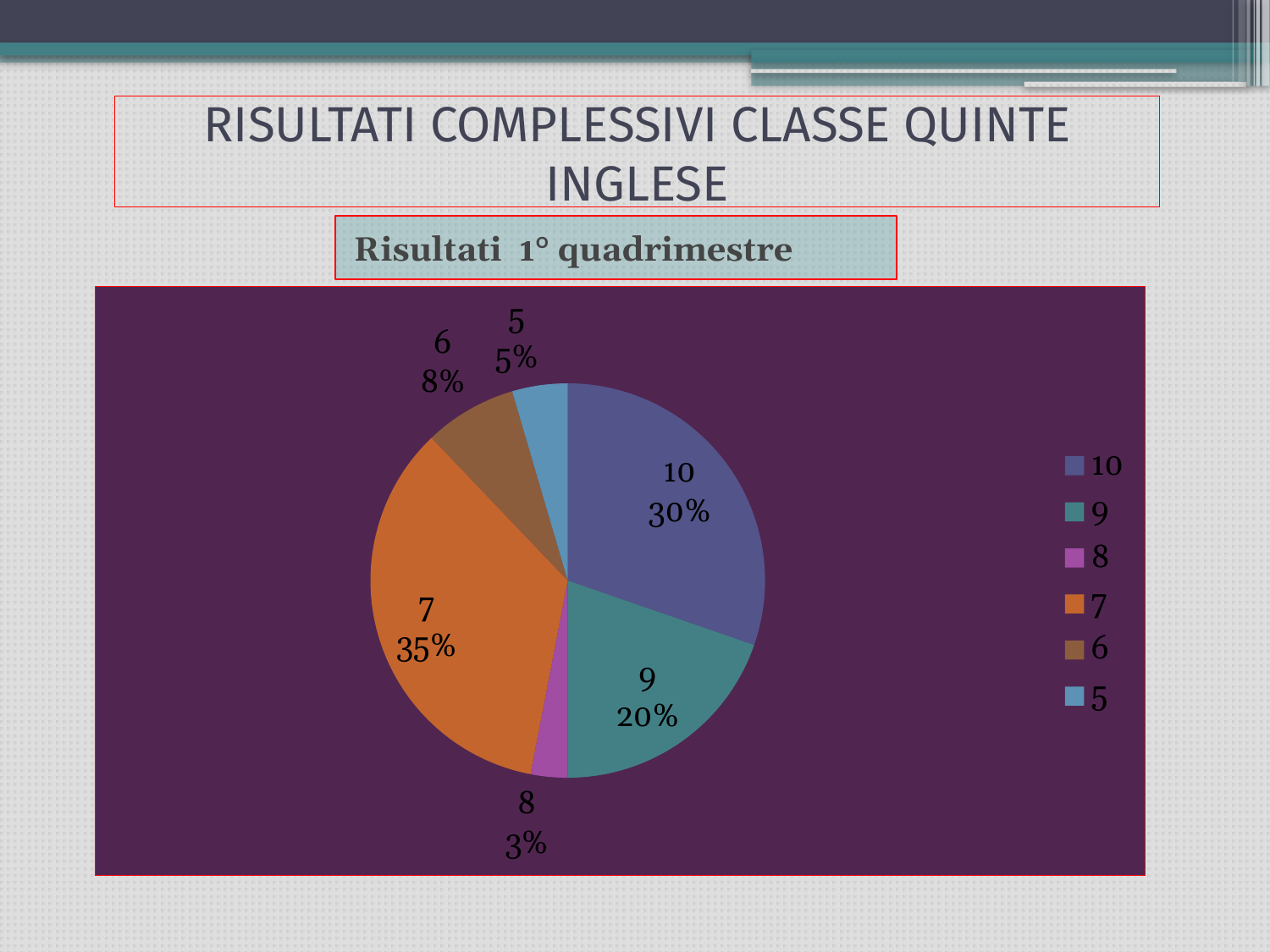

# RISULTATI COMPLESSIVI CLASSE QUINTE INGLESE
Risultati  1° quadrimestre

### Chart

| Category | 1A |
|---|---|
| 10 | 20.0 |
| 9 | 13.0 |
| 8 | 2.0 |
| 7 | 23.0 |
| 6 | 5.0 |
| 5 | 3.0 |